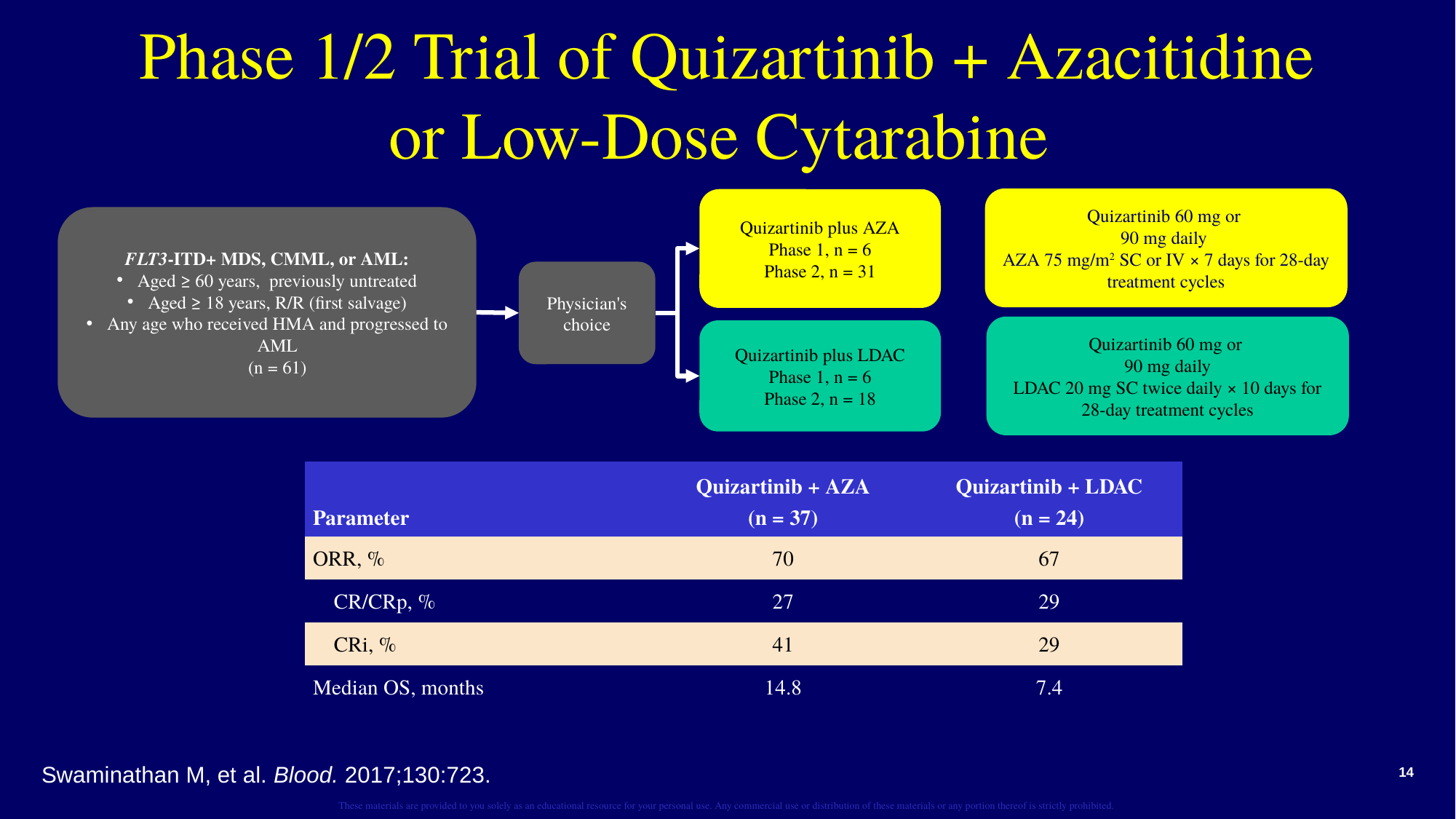

# Phase 1/2 Trial of Quizartinib + Azacitidine or Low-Dose Cytarabine
Quizartinib 60 mg or
90 mg daily
AZA 75 mg/m2 SC or IV × 7 days for 28-day treatment cycles
Quizartinib plus AZA
Phase 1, n = 6
Phase 2, n = 31
FLT3-ITD+ MDS, CMML, or AML:
Aged ≥ 60 years,  previously untreated
Aged ≥ 18 years, R/R (first salvage)
Any age who received HMA and progressed to AML
(n = 61)
Physician's choice
Quizartinib 60 mg or
90 mg daily
LDAC 20 mg SC twice daily × 10 days for 28-day treatment cycles
Quizartinib plus LDAC
Phase 1, n = 6
Phase 2, n = 18
| Parameter | Quizartinib + AZA (n = 37) | Quizartinib + LDAC (n = 24) |
| --- | --- | --- |
| ORR, % | 70 | 67 |
| CR/CRp, % | 27 | 29 |
| CRi, % | 41 | 29 |
| Median OS, months | 14.8 | 7.4 |
Swaminathan M, et al. Blood. 2017;130:723.
14